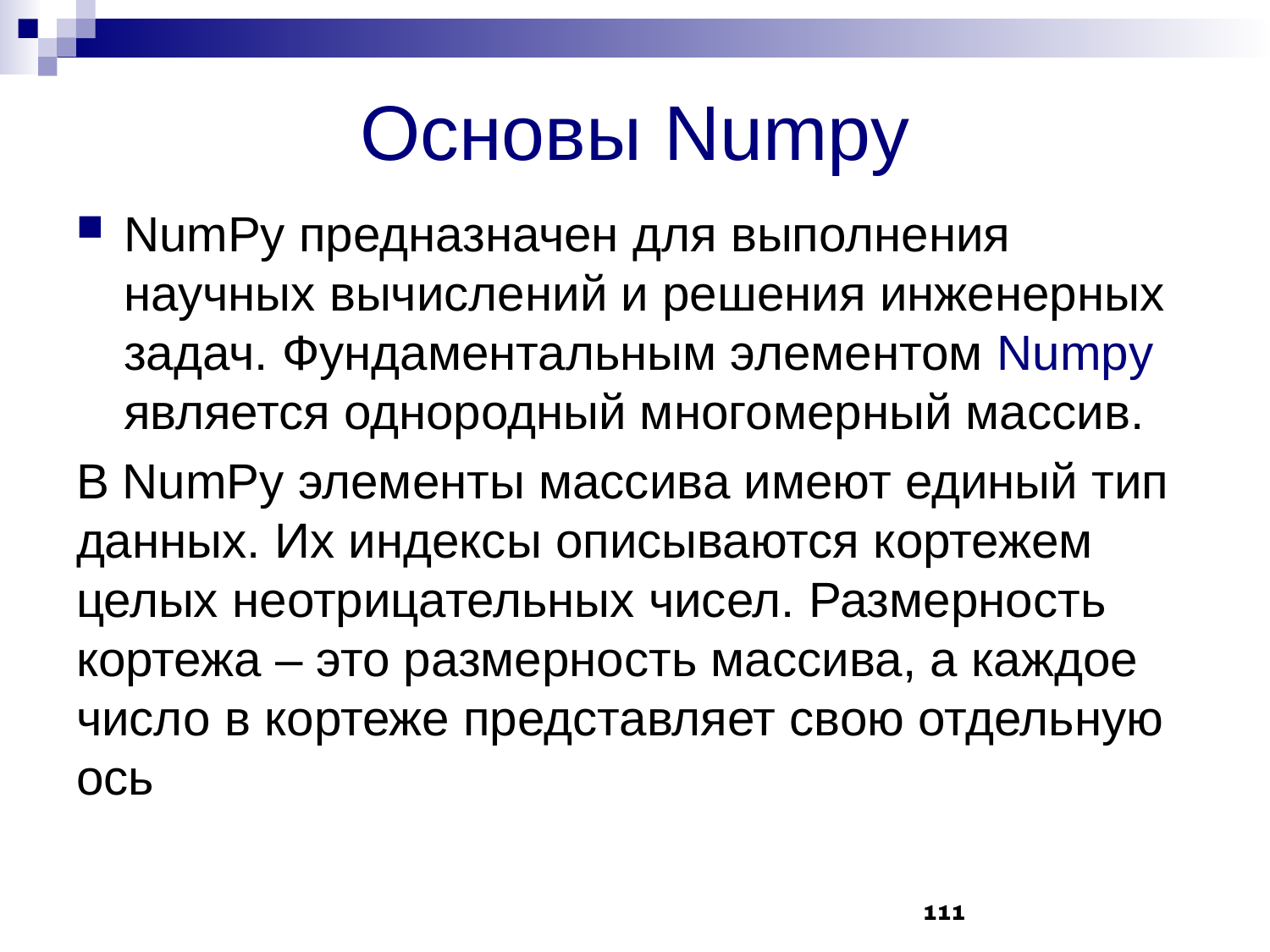

# Основы Numpy
NumPy предназначен для выполнения научных вычислений и решения инженерных задач. Фундаментальным элементом Numpy является однородный многомерный массив.
В NumPy элементы массива имеют единый тип данных. Их индексы описываются кортежем целых неотрицательных чисел. Размерность кортежа – это размерность массива, а каждое число в кортеже представляет свою отдельную ось
111